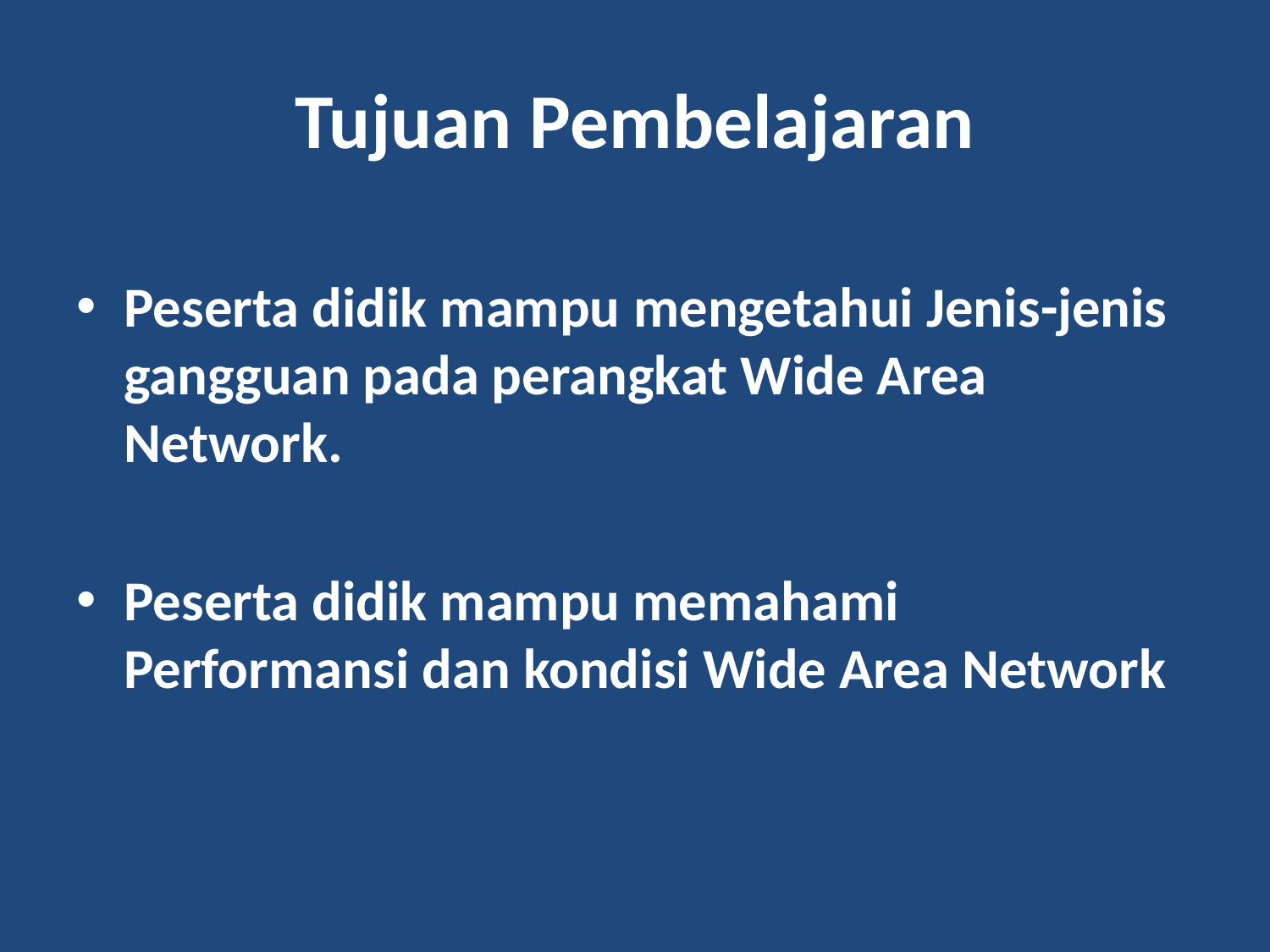

# Tujuan Pembelajaran
Peserta didik mampu mengetahui Jenis-jenis gangguan pada perangkat Wide Area Network.

Peserta didik mampu memahami Performansi dan kondisi Wide Area Network